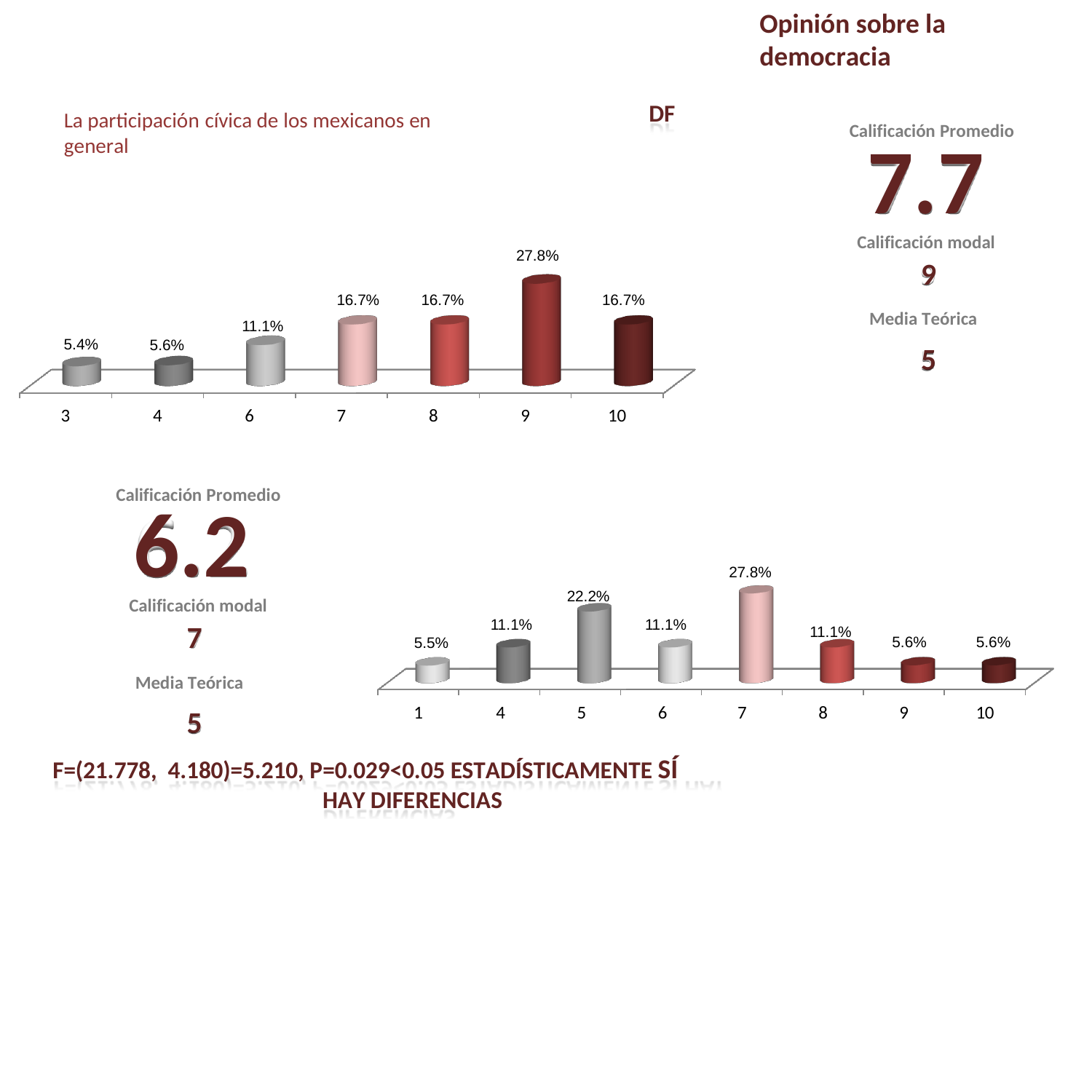

Opinión sobre la democracia
DF

La participación cívica de los mexicanos en general

Calificación Promedio
7.7
Calificación modal
9

Media Teórica

5

27.8%

16.7%
16.7%
16.7%
11.1%

5.4%
5.6%

3
4
6
7
8
9
10

Calificación Promedio
6.2
Calificación modal

27.8%
22.2%

11.1%
11.1%
7

Media Teórica

5
11.1%
5.6%
5.6%
5.5%

1	4	5	6
7
8
9
10
F=(21.778,  4.180)=5.210, P=0.029<0.05 ESTADÍSTICAMENTE SÍ HAY DIFERENCIAS